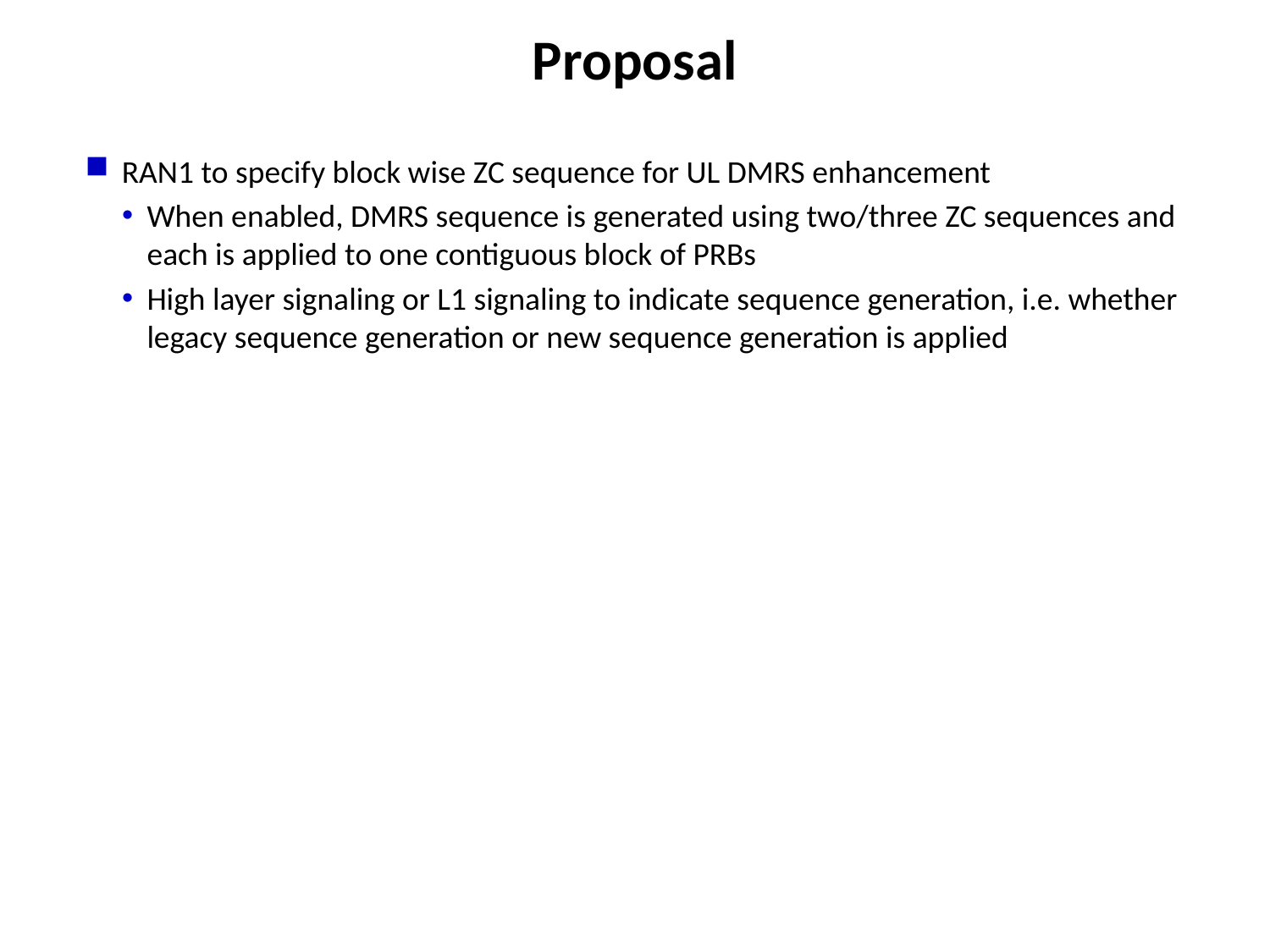

# Proposal
RAN1 to specify block wise ZC sequence for UL DMRS enhancement
When enabled, DMRS sequence is generated using two/three ZC sequences and each is applied to one contiguous block of PRBs
High layer signaling or L1 signaling to indicate sequence generation, i.e. whether legacy sequence generation or new sequence generation is applied